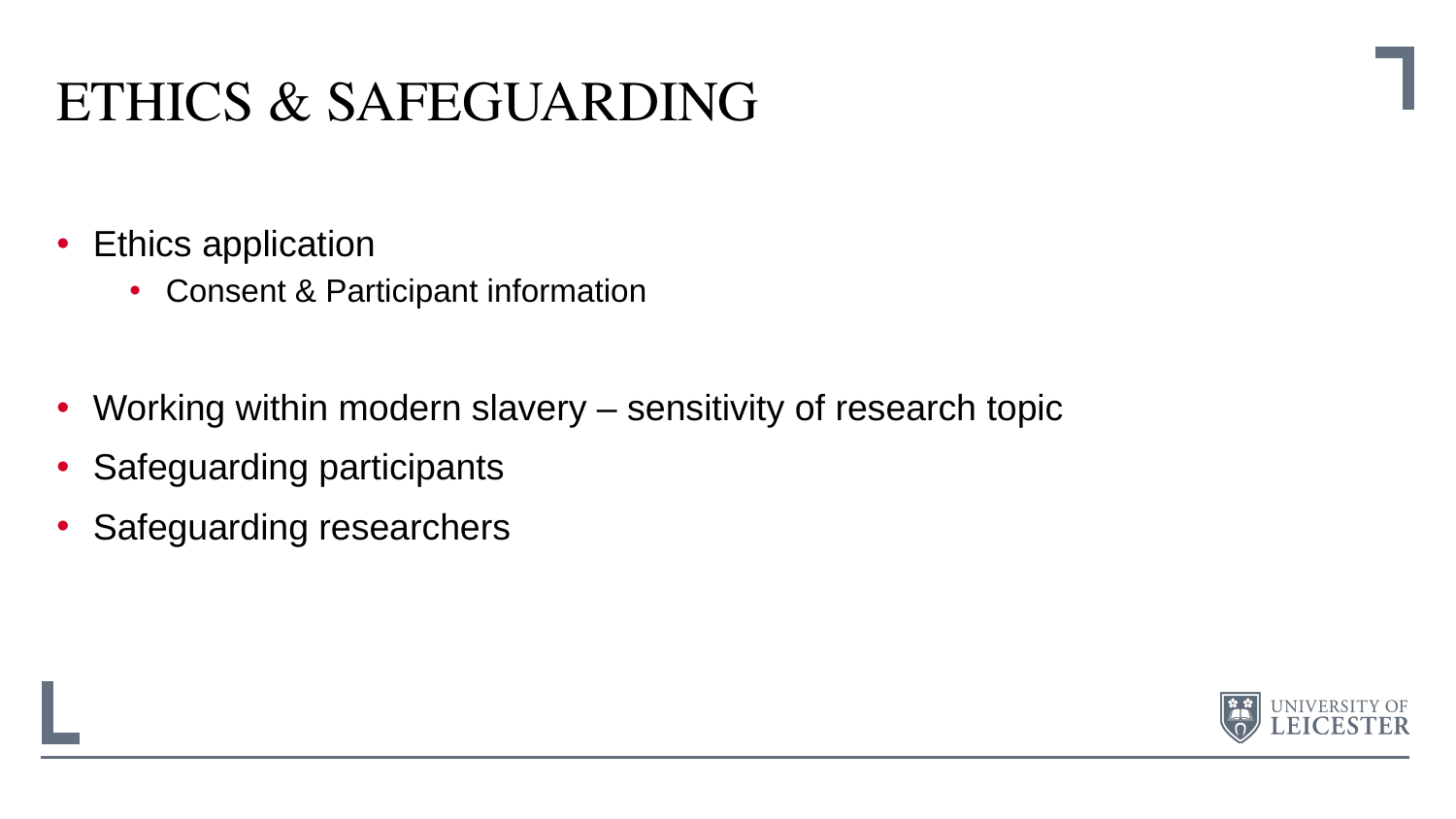

# Ethics & safeguarding
Ethics application
Consent & Participant information

Working within modern slavery – sensitivity of research topic
Safeguarding participants
Safeguarding researchers